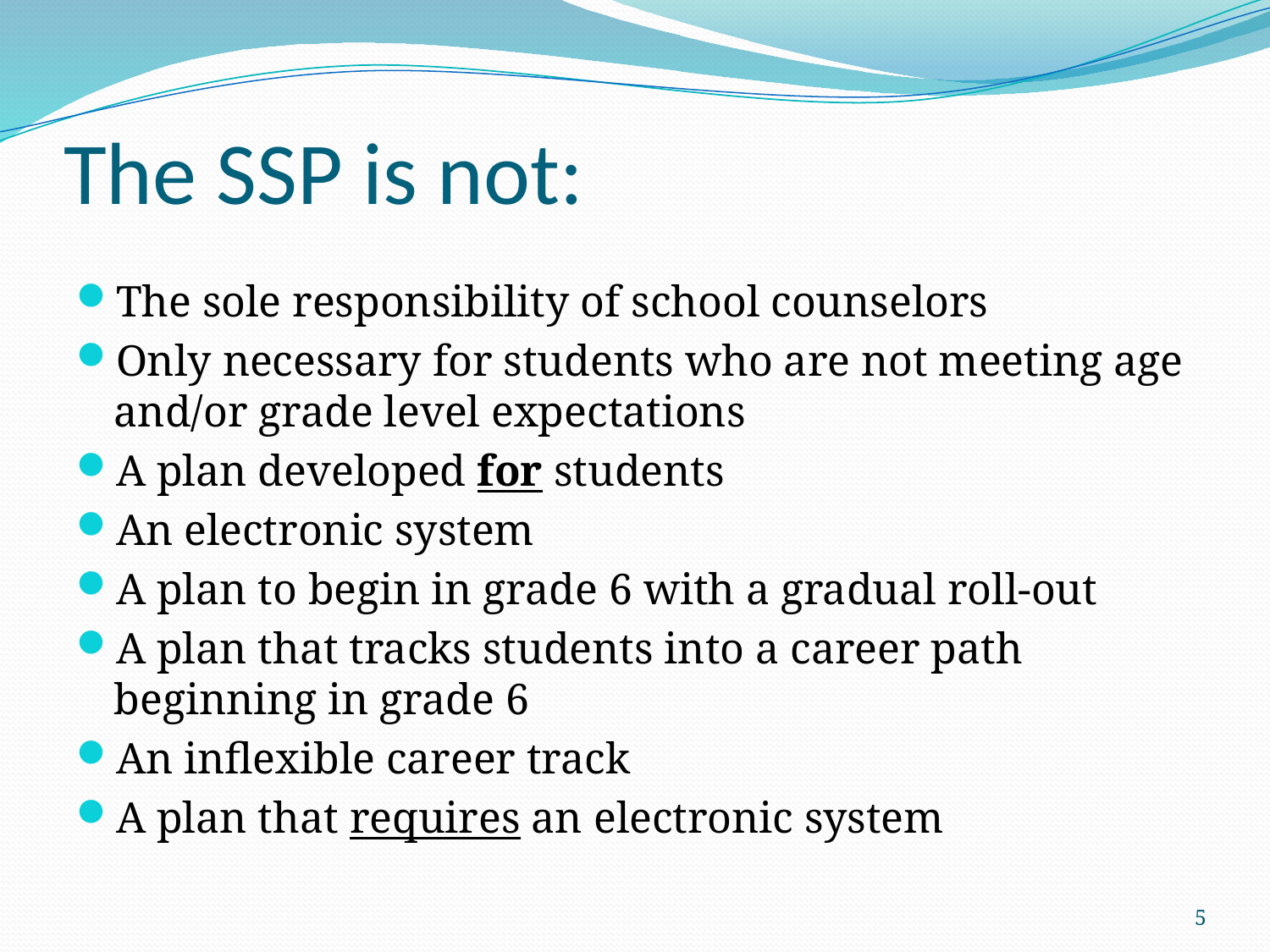

# The SSP is not:
The sole responsibility of school counselors
Only necessary for students who are not meeting age and/or grade level expectations
A plan developed for students
An electronic system
A plan to begin in grade 6 with a gradual roll-out
A plan that tracks students into a career path beginning in grade 6
An inflexible career track
A plan that requires an electronic system

5